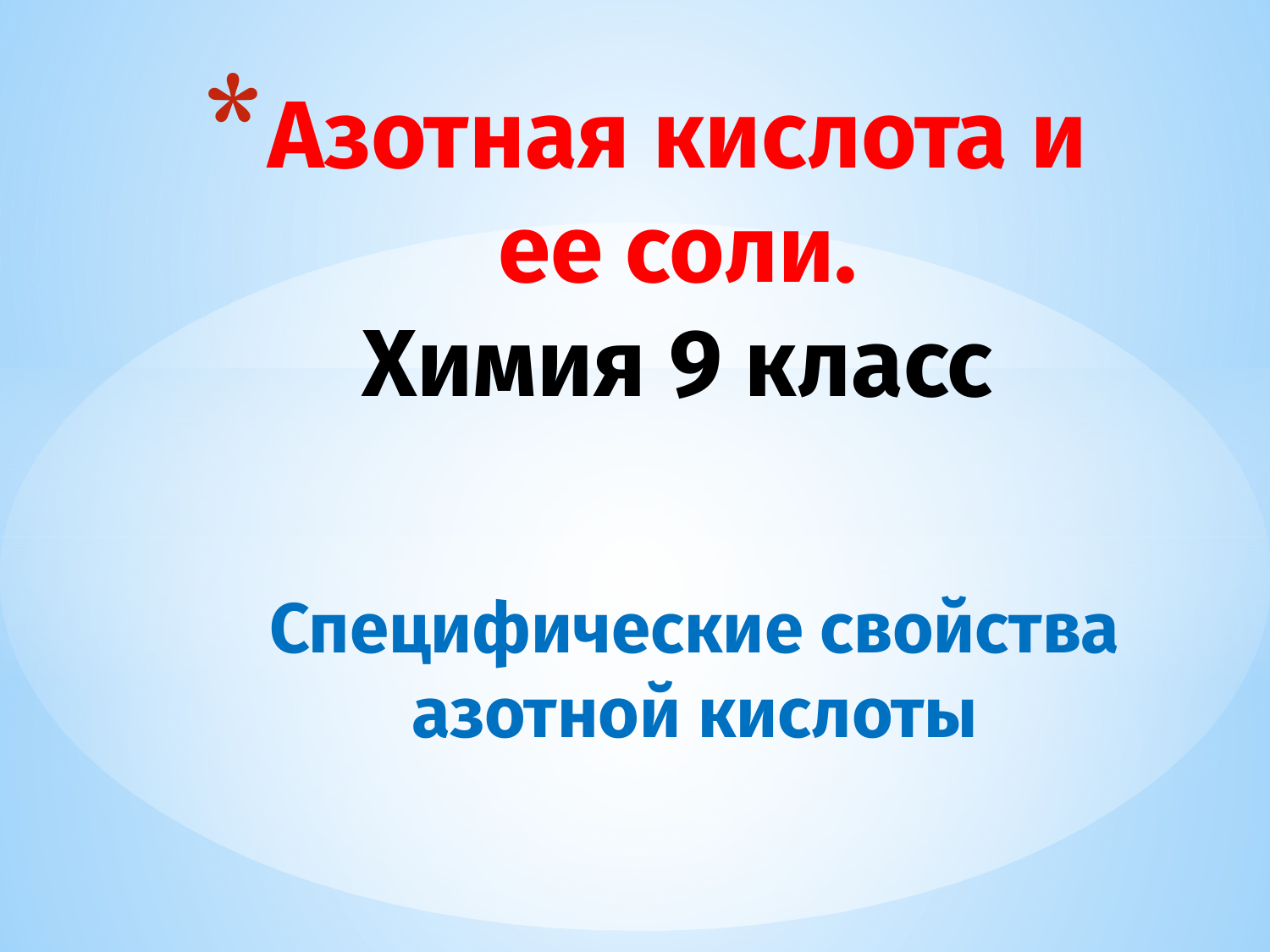

# Азотная кислота и ее соли. Химия 9 класс
Специфические свойства азотной кислоты